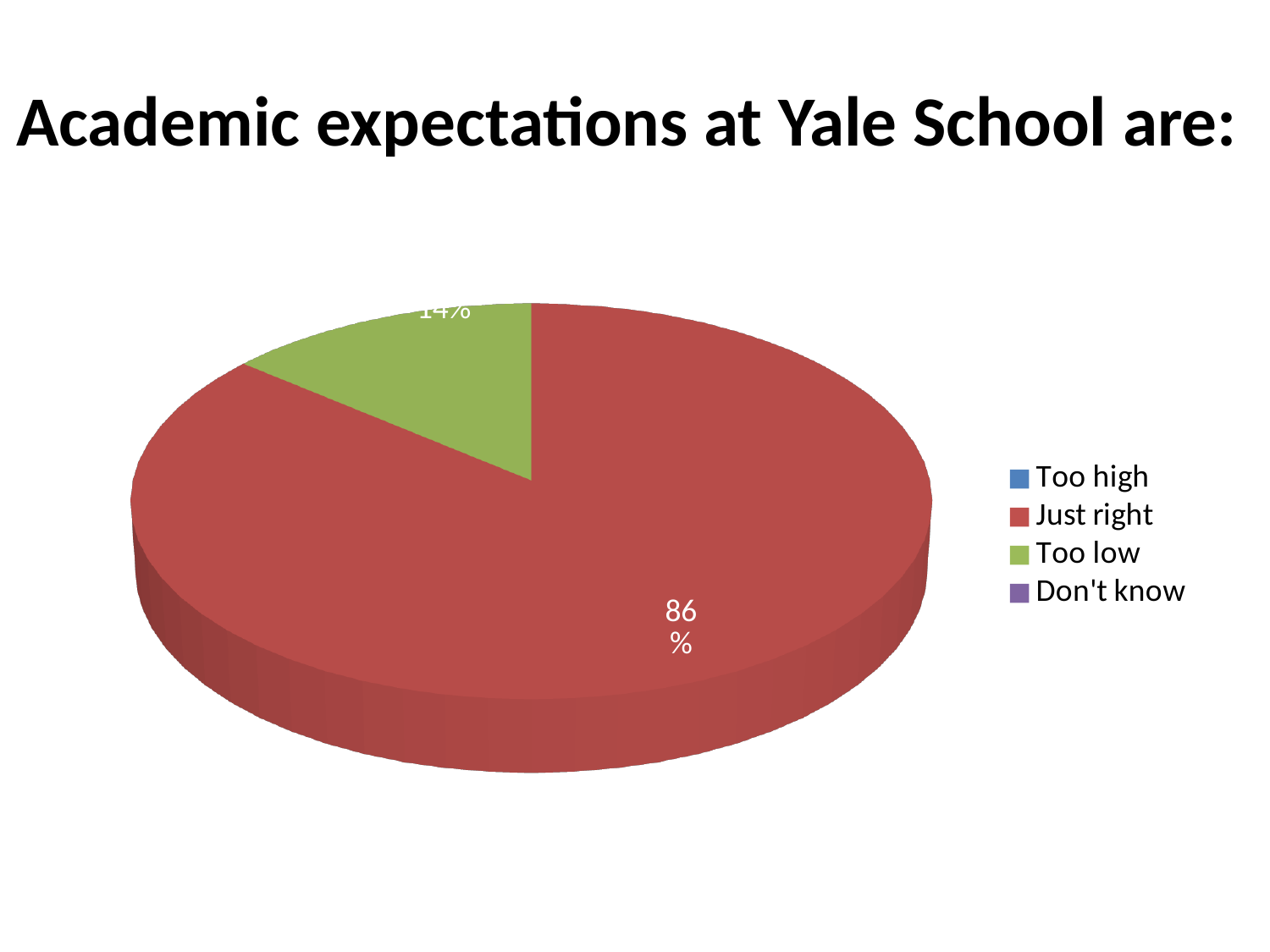

# Academic expectations at Yale School are:

[unsupported chart]